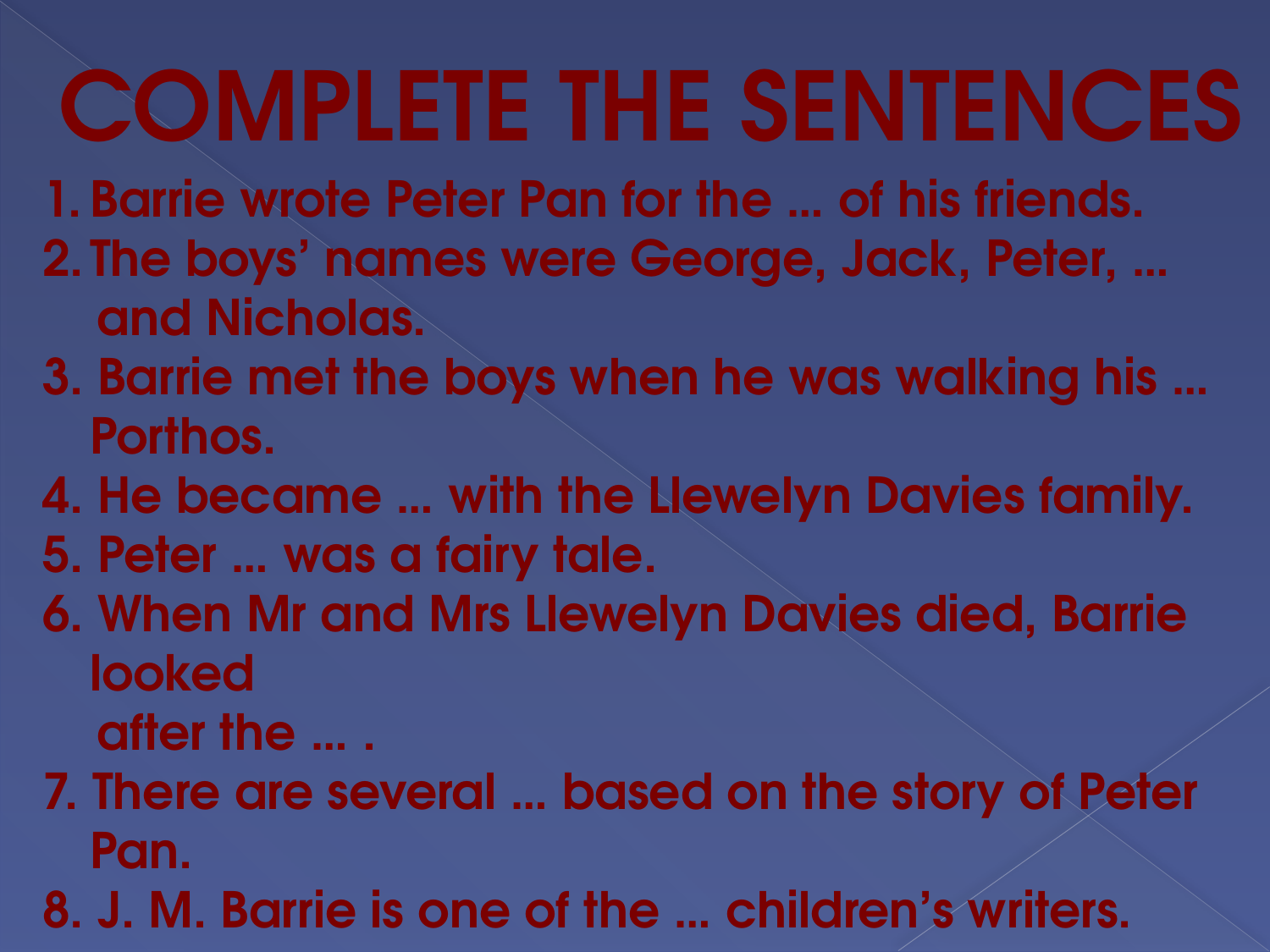

Complete the sentences
Barrie wrote Peter Pan for the … of his friends.
The boys’ names were George, Jack, Peter, …
    and Nicholas.
3. Barrie met the boys when he was walking his … Porthos.
4. He became … with the Llewelyn Davies family.
5. Peter … was a fairy tale.
6. When Mr and Mrs Llewelyn Davies died, Barrie looked
    after the … .
7. There are several … based on the story of Peter Pan.
8. J. M. Barrie is one of the … children’s writers.